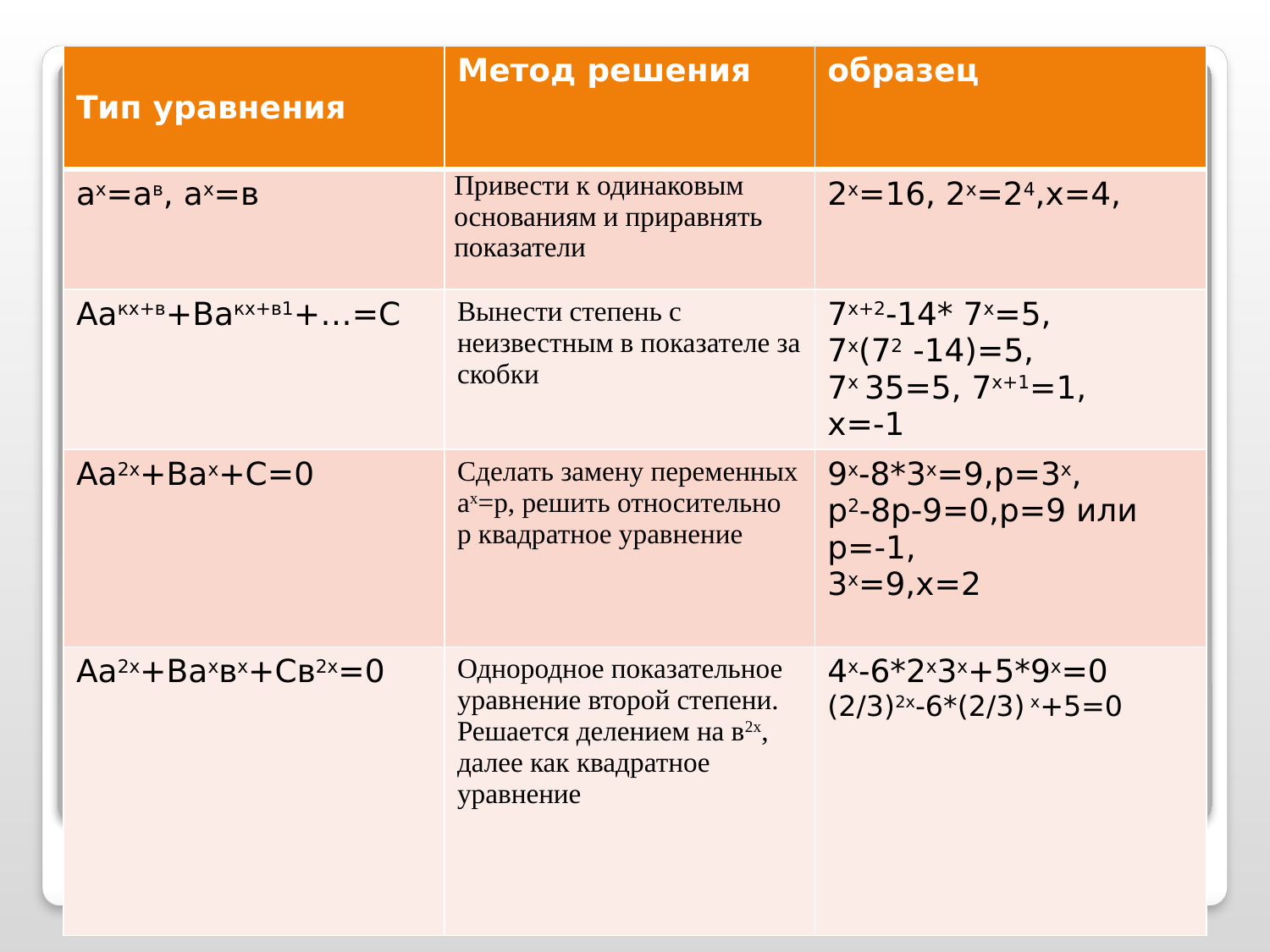

| Тип уравнения | Метод решения | образец |
| --- | --- | --- |
| ах=ав, ах=в | Привести к одинаковым основаниям и приравнять показатели | 2х=16, 2х=24,х=4, |
| Аакх+в+Вакх+в1+…=С | Вынести степень с неизвестным в показателе за скобки | 7х+2-14\* 7х=5, 7х(72 -14)=5, 7х 35=5, 7х+1=1, х=-1 |
| Аа2х+Вах+С=0 | Сделать замену переменных ах=р, решить относительно р квадратное уравнение | 9х-8\*3х=9,р=3х, р2-8р-9=0,р=9 или р=-1, 3х=9,х=2 |
| Аа2х+Вахвх+Св2х=0 | Однородное показательное уравнение второй степени. Решается делением на в2х, далее как квадратное уравнение | 4х-6\*2х3х+5\*9х=0 (2/3)2х-6\*(2/3) х+5=0 |
#